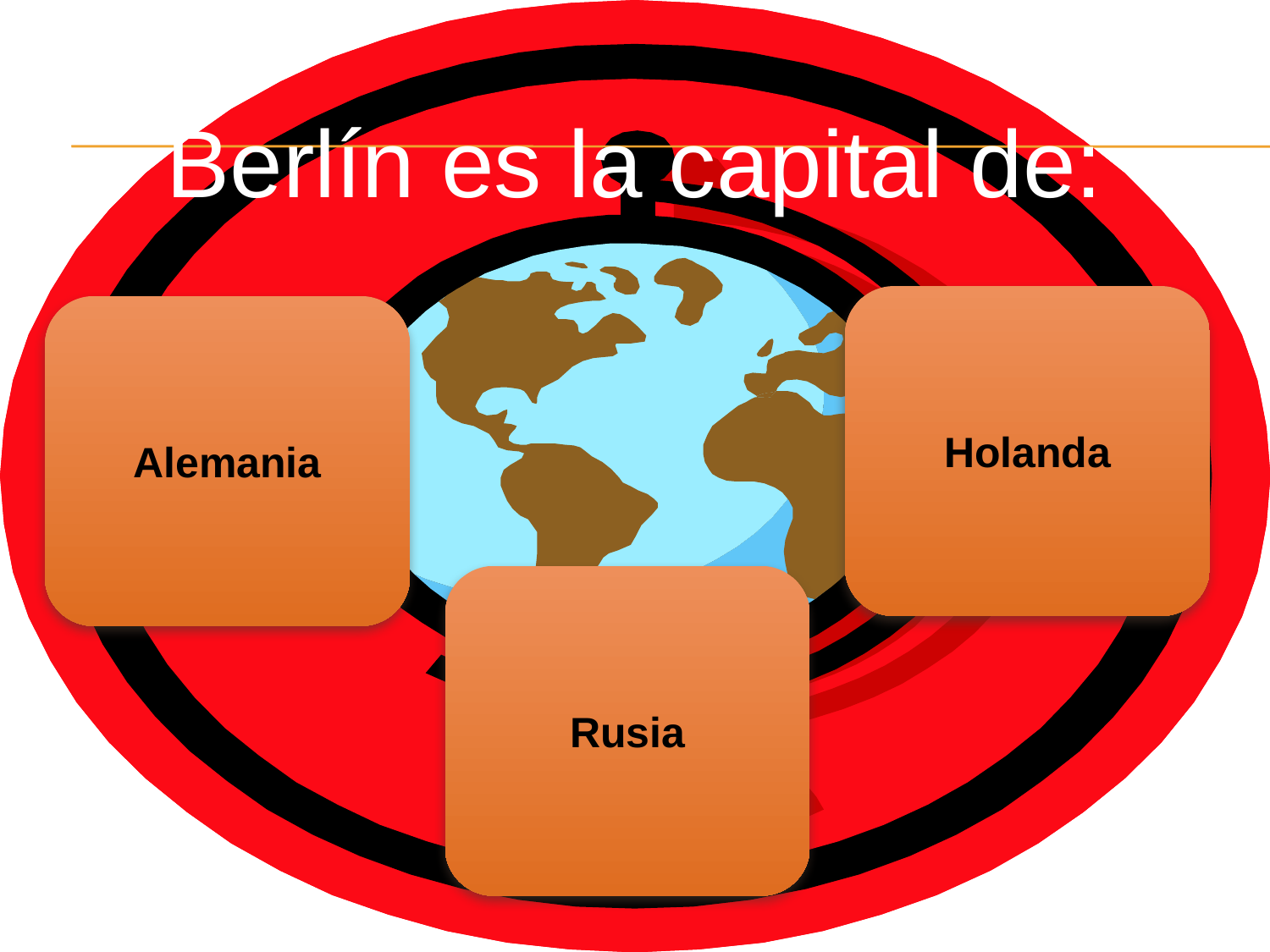

Berlín es la capital de:
Holanda
Alemania
Rusia